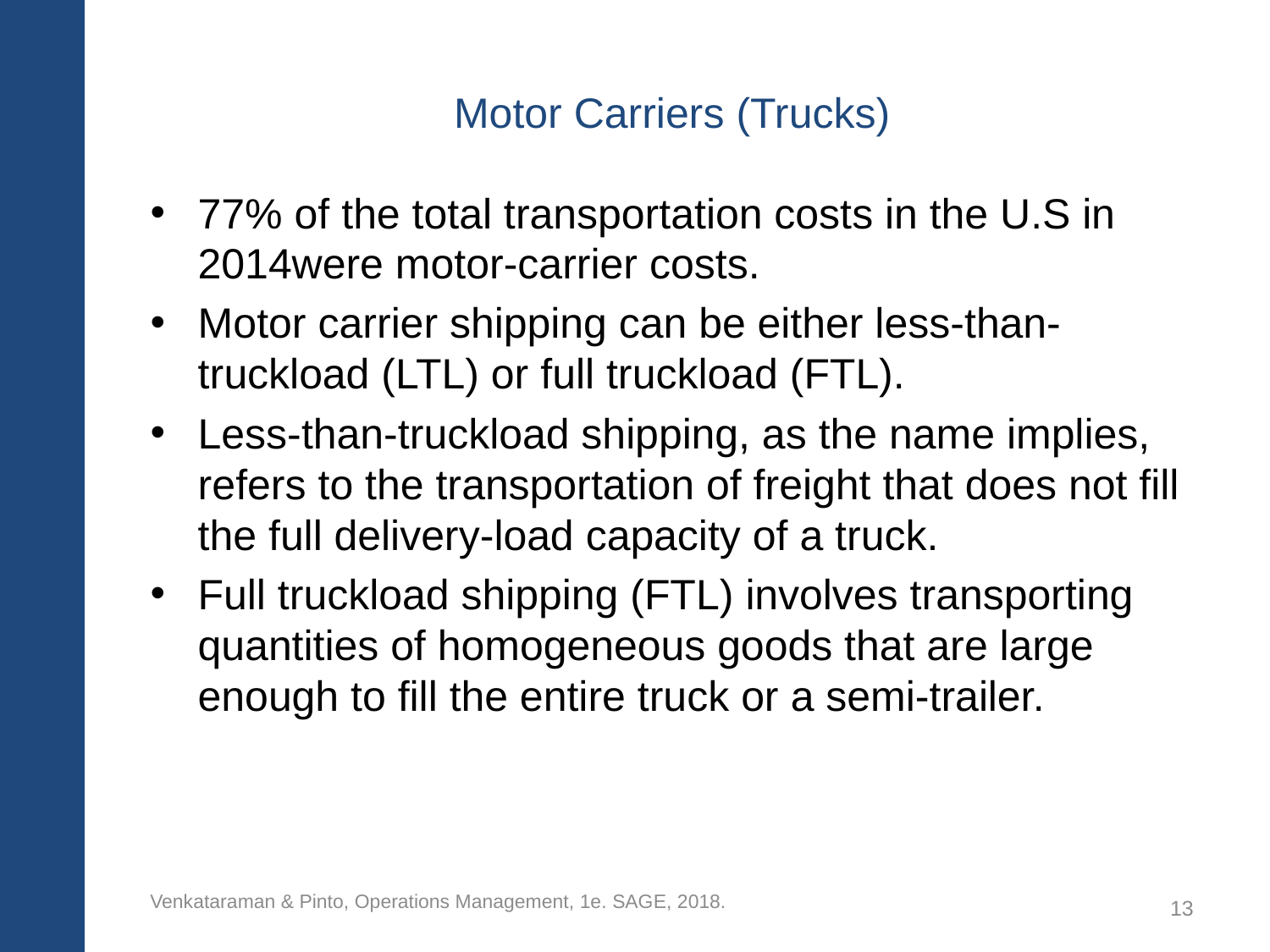

# Motor Carriers (Trucks)
77% of the total transportation costs in the U.S in 2014were motor-carrier costs.
Motor carrier shipping can be either less-than-truckload (LTL) or full truckload (FTL).
Less-than-truckload shipping, as the name implies, refers to the transportation of freight that does not fill the full delivery-load capacity of a truck.
Full truckload shipping (FTL) involves transporting quantities of homogeneous goods that are large enough to fill the entire truck or a semi-trailer.
Venkataraman & Pinto, Operations Management, 1e. SAGE, 2018.
13